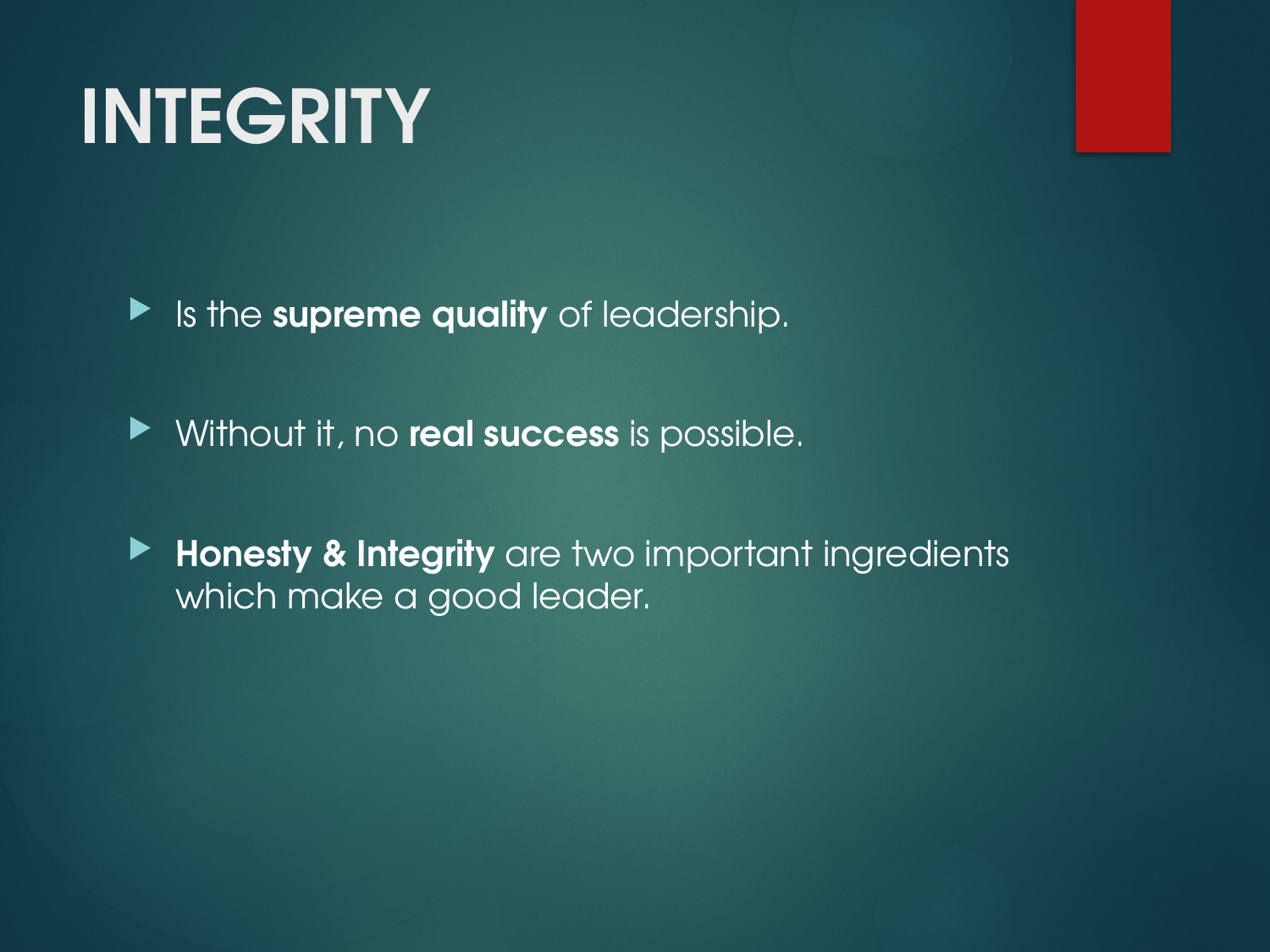

# INTEGRITY
Is the supreme quality of leadership.

Without it, no real success is possible.

Honesty & Integrity are two important ingredients which make a good leader.